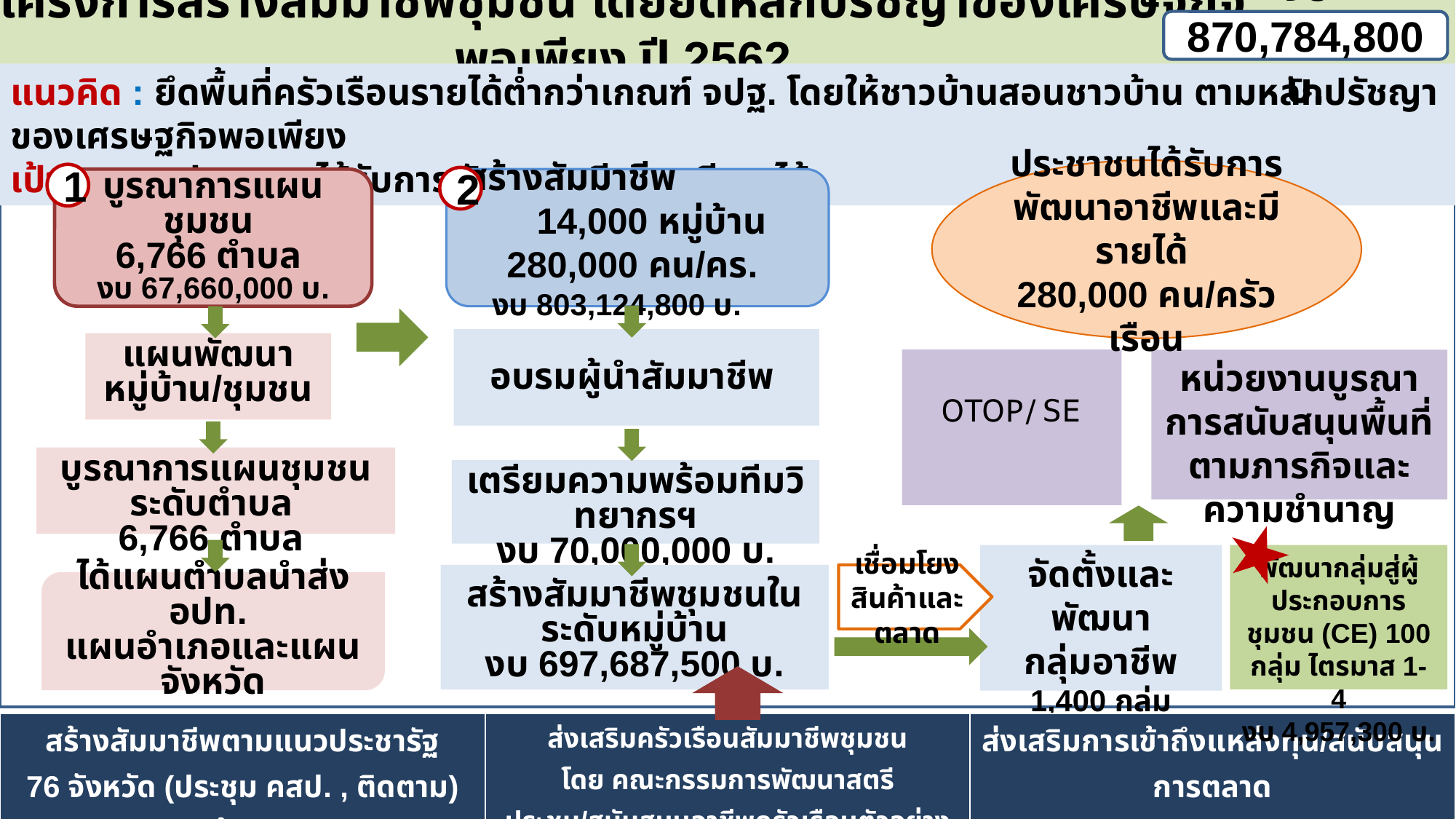

โครงการสร้างสัมมาชีพชุมชน โดยยึดหลักปรัชญาของเศรษฐกิจพอเพียง ปี 2562

งบ 870,784,800 บ.
แนวคิด : ยึดพื้นที่ครัวเรือนรายได้ต่ำกว่าเกณฑ์ จปฐ. โดยให้ชาวบ้านสอนชาวบ้าน ตามหลักปรัชญาของเศรษฐกิจพอเพียง
เป้าหมาย : ประชาชนได้รับการพัฒนาอาชีพและมีรายได้

ประชาชนได้รับการพัฒนาอาชีพและมีรายได้
280,000 คน/ครัวเรือน
1
2
บูรณาการแผนชุมชน
6,766 ตำบล
งบ 67,660,000 บ.
สร้างสัมมาชีพ                  14,000 หมู่บ้าน 280,000 คน/คร.
งบ 803,124,800 บ.

แผนพัฒนาหมู่บ้าน/ชุมชน
อบรมผู้นำสัมมาชีพ

OTOP/SE
หน่วยงานบูรณาการสนับสนุนพื้นที่ตามภารกิจและความชำนาญเฉพาะ

บูรณาการแผนชุมชนระดับตำบล
6,766 ตำบล
เตรียมความพร้อมทีมวิทยากรฯ
งบ 70,000,000 บ.

จัดตั้งและพัฒนา
กลุ่มอาชีพ 1,400 กลุ่ม
งบ 18,480,000 บ.
พัฒนากลุ่มสู่ผู้ประกอบการชุมชน (CE) 100 กลุ่ม ไตรมาส 1- 4
งบ 4,957,300 บ.

เชื่อมโยงสินค้าและตลาด

สร้างสัมมาชีพชุมชนในระดับหมู่บ้าน
งบ 697,687,500 บ.

ได้แผนตำบลนำส่งอปท.
แผนอำเภอและแผนจังหวัด

| สร้างสัมมาชีพตามแนวประชารัฐ 76 จังหวัด (ประชุม คสป. , ติดตาม) 12 ล้านบาท | ส่งเสริมครัวเรือนสัมมาชีพชุมชน โดย คณะกรรมการพัฒนาสตรี ประชุม/สนับสนุนอาชีพครัวเรือนตัวอย่าง | ส่งเสริมการเข้าถึงแหล่งทุน/สนับสนุนการตลาด |
| --- | --- | --- |